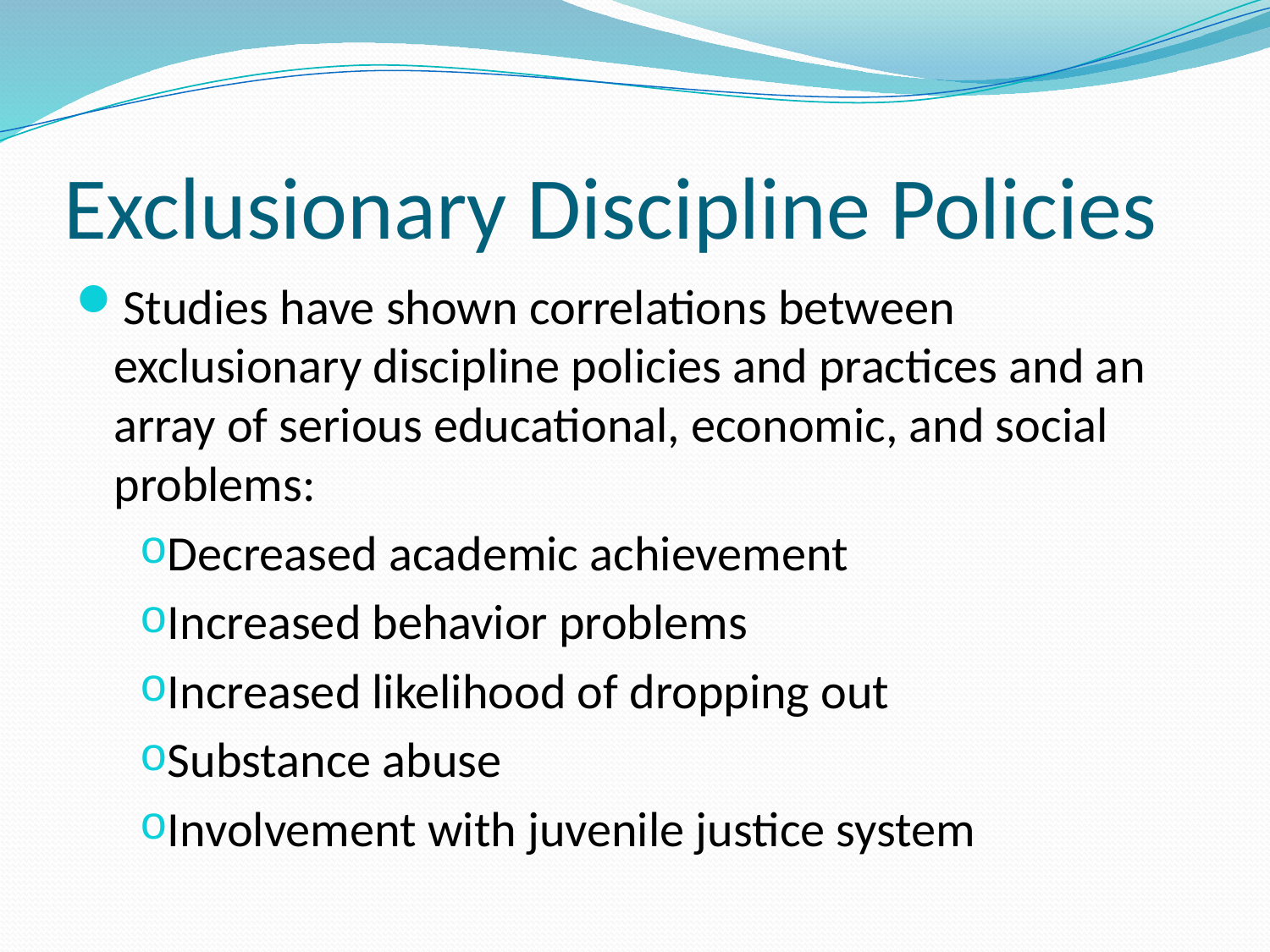

# Exclusionary Discipline Policies
Studies have shown correlations between exclusionary discipline policies and practices and an array of serious educational, economic, and social problems:
Decreased academic achievement
Increased behavior problems
Increased likelihood of dropping out
Substance abuse
Involvement with juvenile justice system